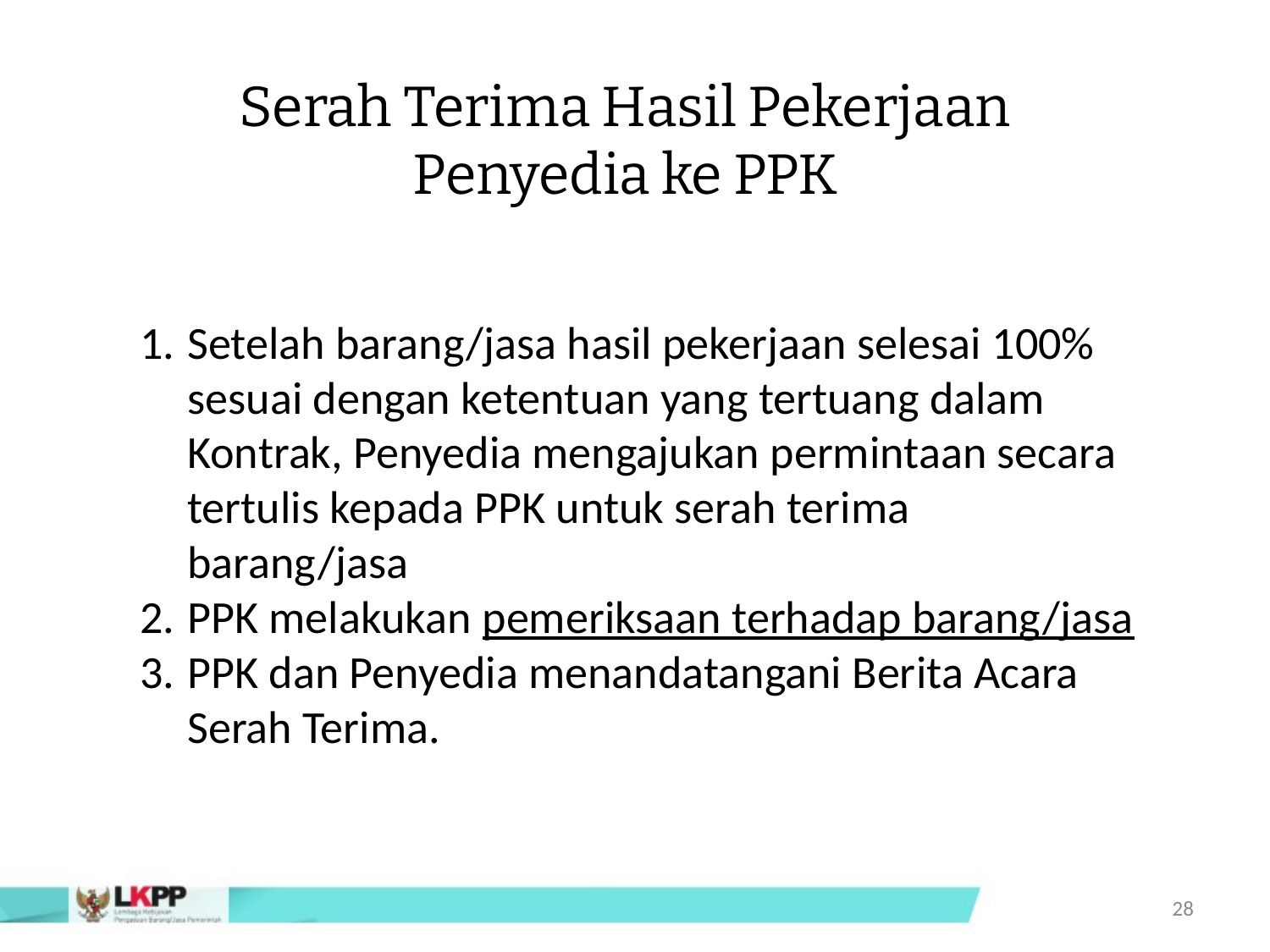

Serah Terima Hasil Pekerjaan
Penyedia ke PPK
Setelah barang/jasa hasil pekerjaan selesai 100% sesuai dengan ketentuan yang tertuang dalam Kontrak, Penyedia mengajukan permintaan secara tertulis kepada PPK untuk serah terima barang/jasa
PPK melakukan pemeriksaan terhadap barang/jasa
PPK dan Penyedia menandatangani Berita Acara Serah Terima.

28